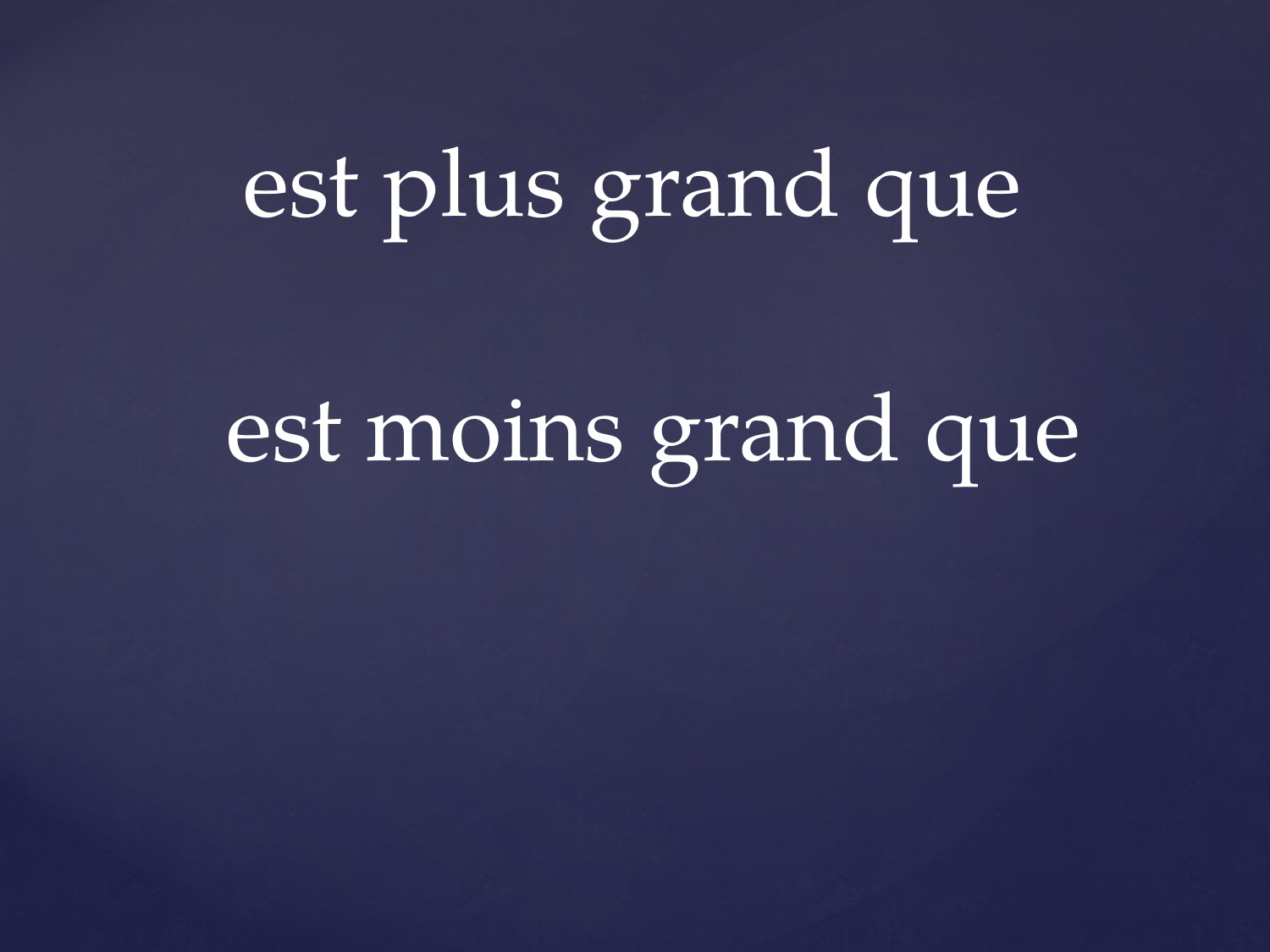

est plus grand que
est moins grand que